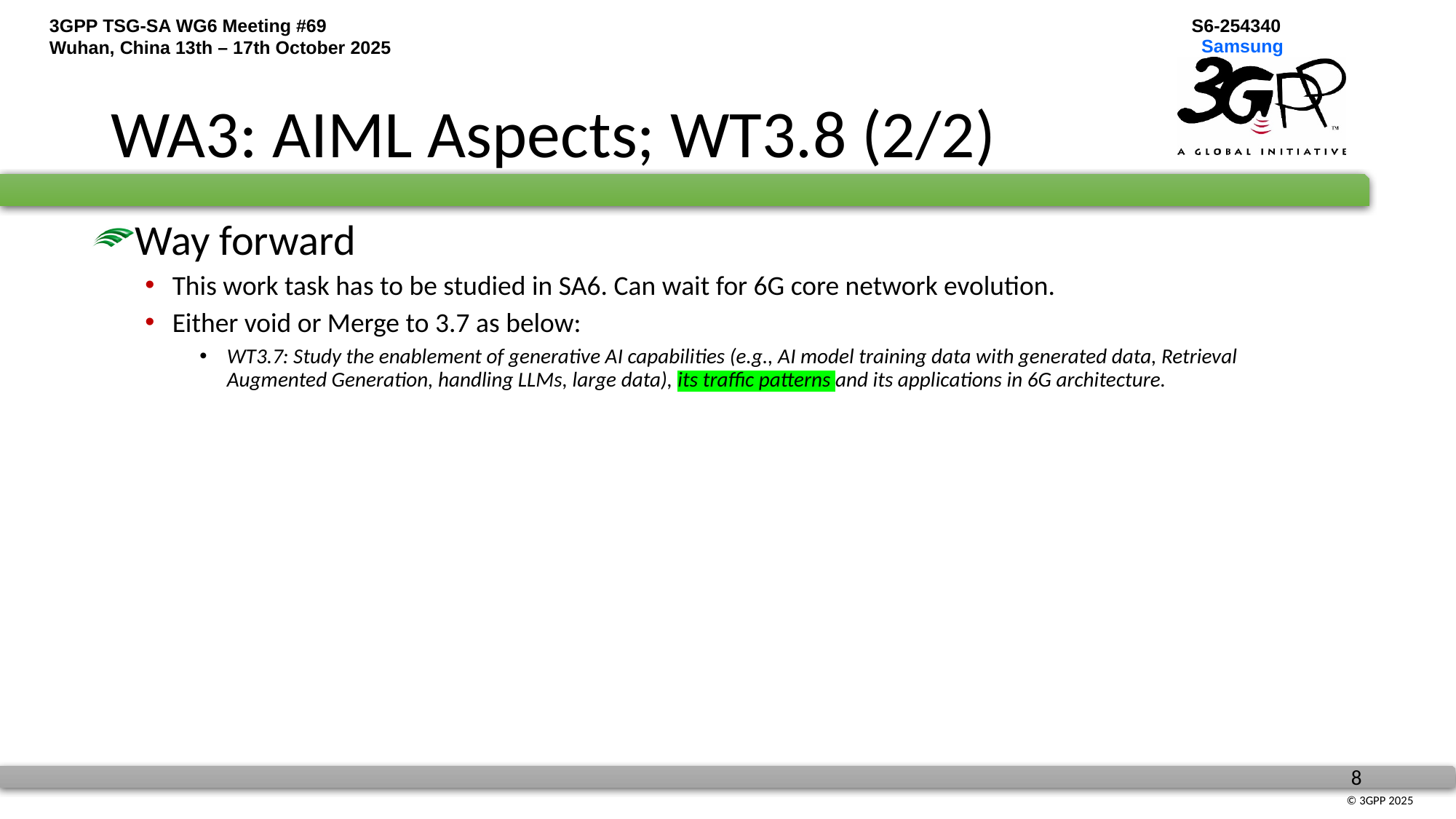

# WA3: AIML Aspects; WT3.8 (2/2)
Way forward
This work task has to be studied in SA6. Can wait for 6G core network evolution.
Either void or Merge to 3.7 as below:
WT3.7: Study the enablement of generative AI capabilities (e.g., AI model training data with generated data, Retrieval Augmented Generation, handling LLMs, large data), its traffic patterns and its applications in 6G architecture.